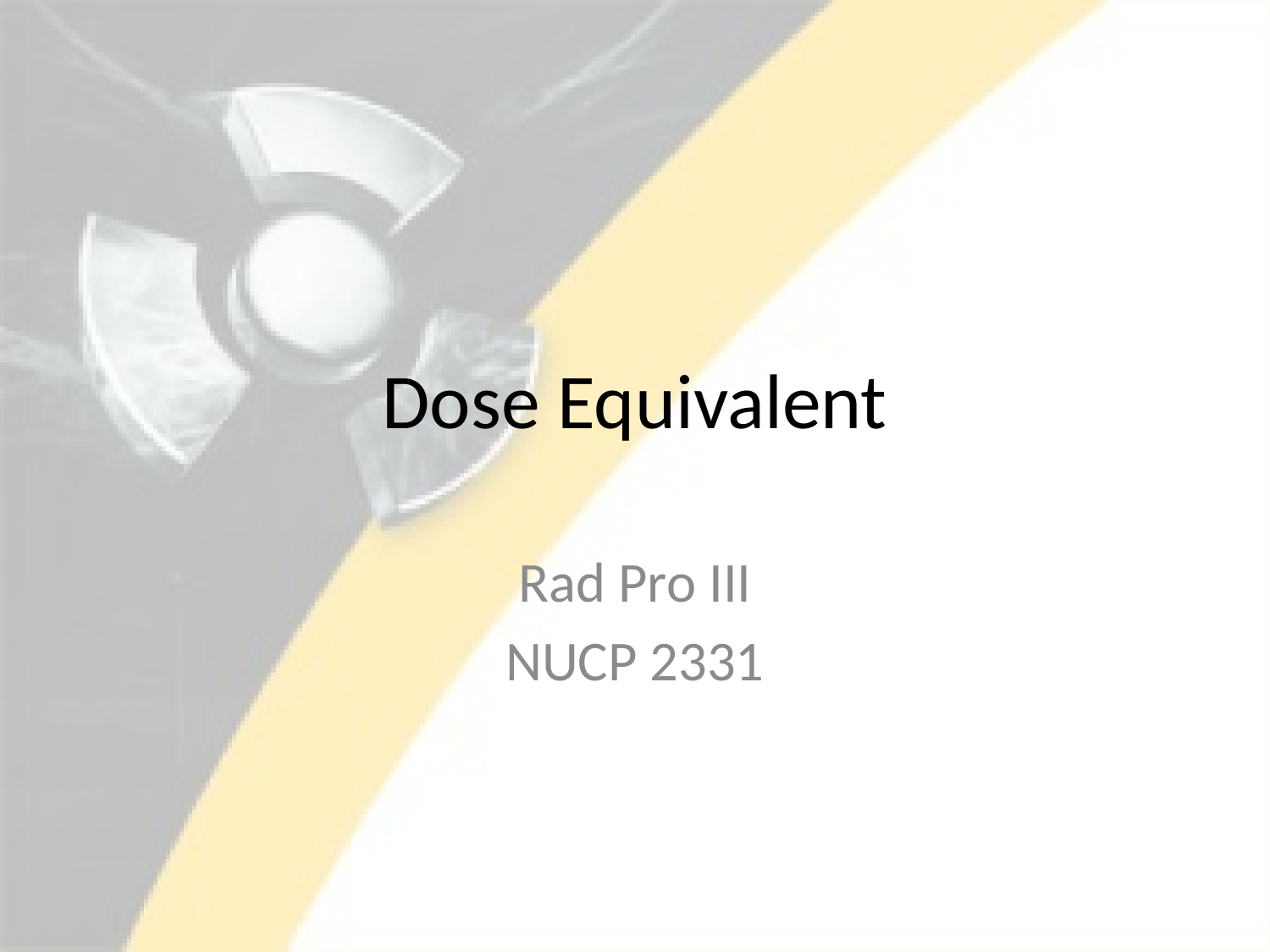

# Dose Equivalent
Rad Pro III
NUCP 2331